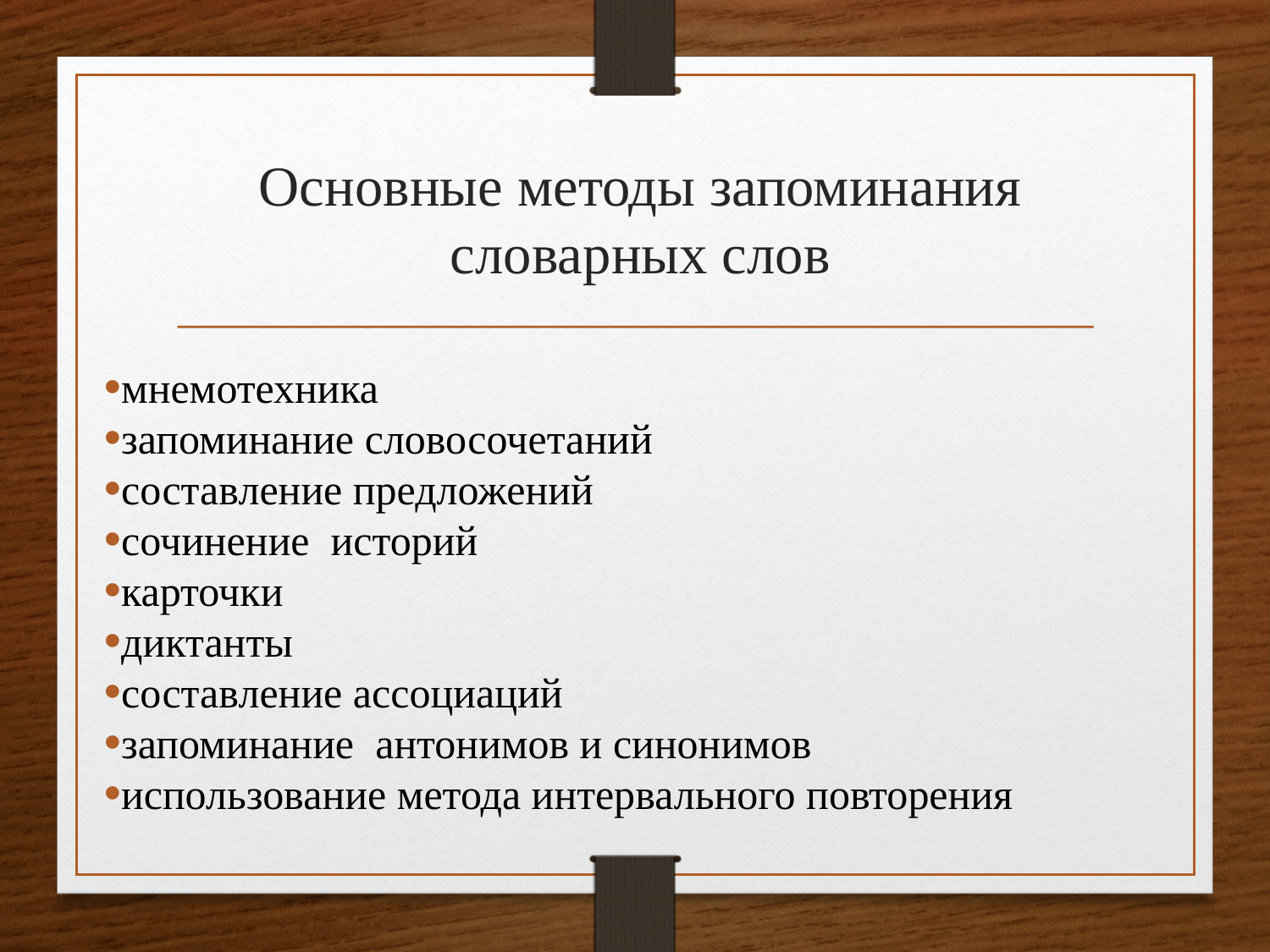

Основные методы запоминания
словарных слов

мнемотехника
запоминание словосочетаний
составление предложений
сочинение  историй
карточки
диктанты
составление ассоциаций
запоминание  антонимов и синонимов
использование метода интервального повторения